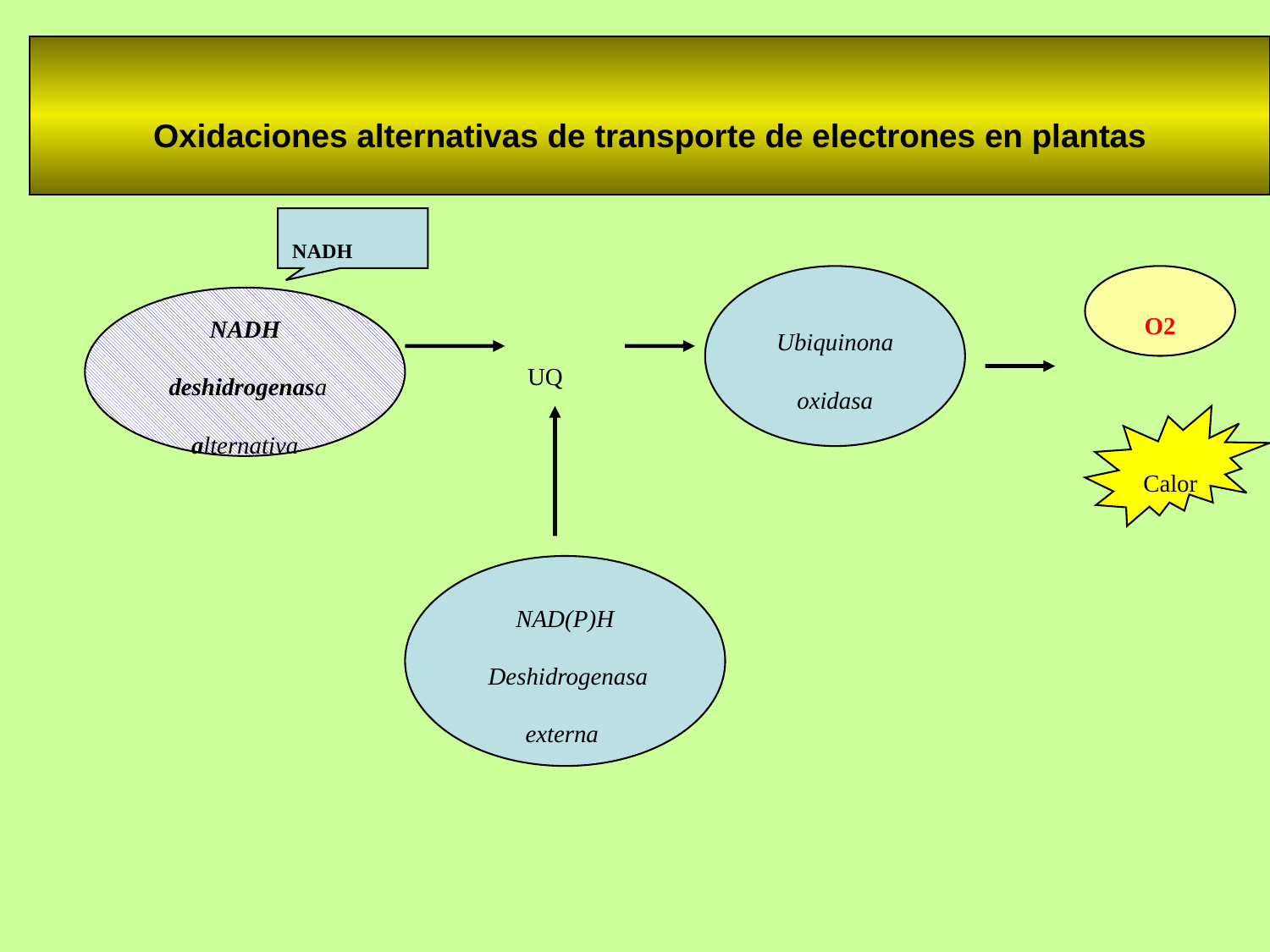

Oxidaciones alternativas de transporte de electrones en plantas
NADH
Ubiquinona
oxidasa
O2

NADH
 deshidrogenasa
alternativa

UQ

Calor
NAD(P)H
 Deshidrogenasa
externa